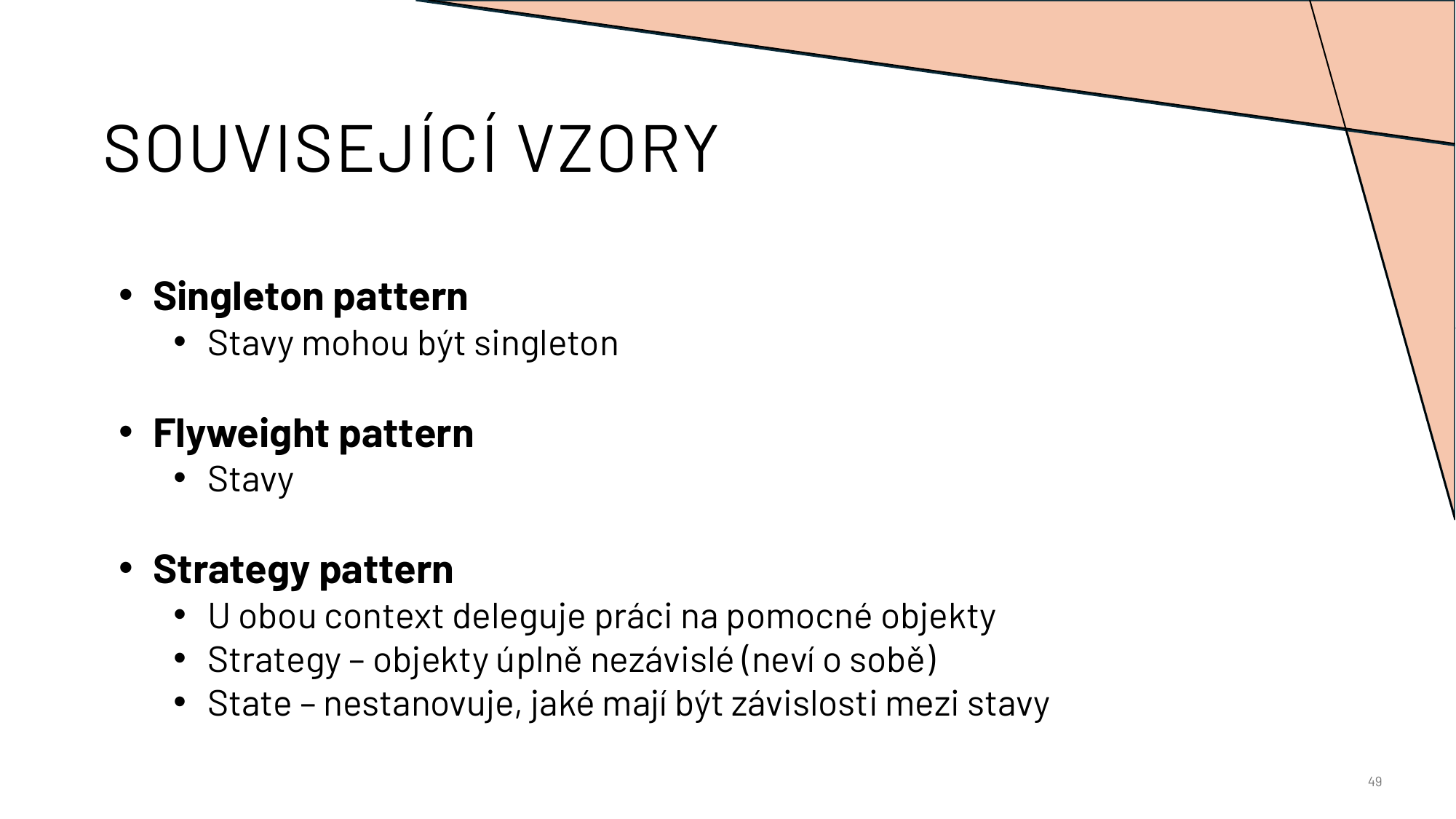

# SOUVISEJÍCÍ VZORY

Singleton pattern
Stavy mohou být singleton

Flyweight pattern
Stavy

Strategy pattern
U obou context deleguje práci na pomocné objekty
Strategy – objekty úplně nezávislé (neví o sobě)
State – nestanovuje, jaké mají být závislosti mezi stavy

49